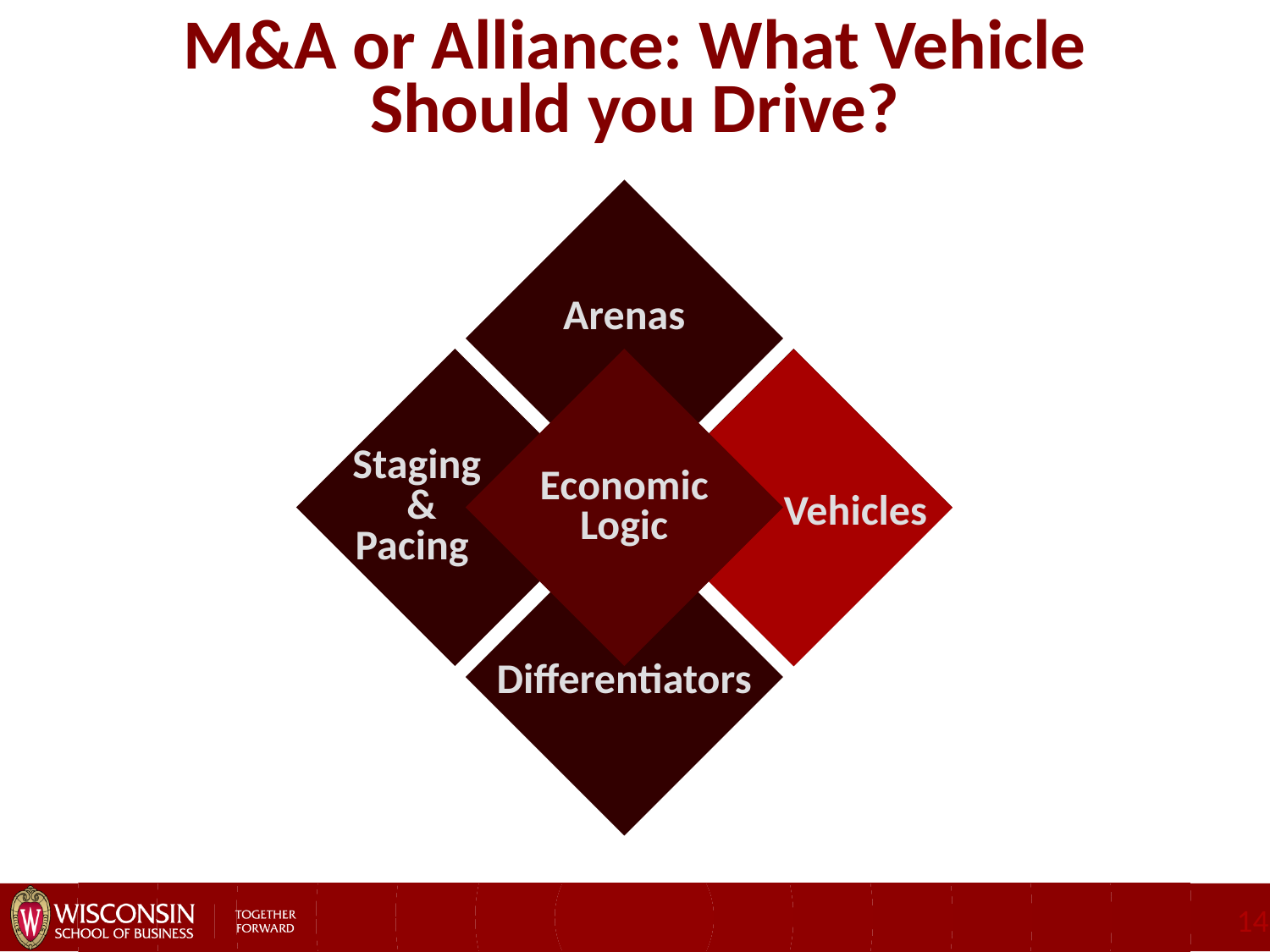

# M&A or Alliance: What Vehicle Should you Drive?
Arenas

Staging
&
Pacing
Economic
Logic
             Vehicles
             Vehicles
Differentiators